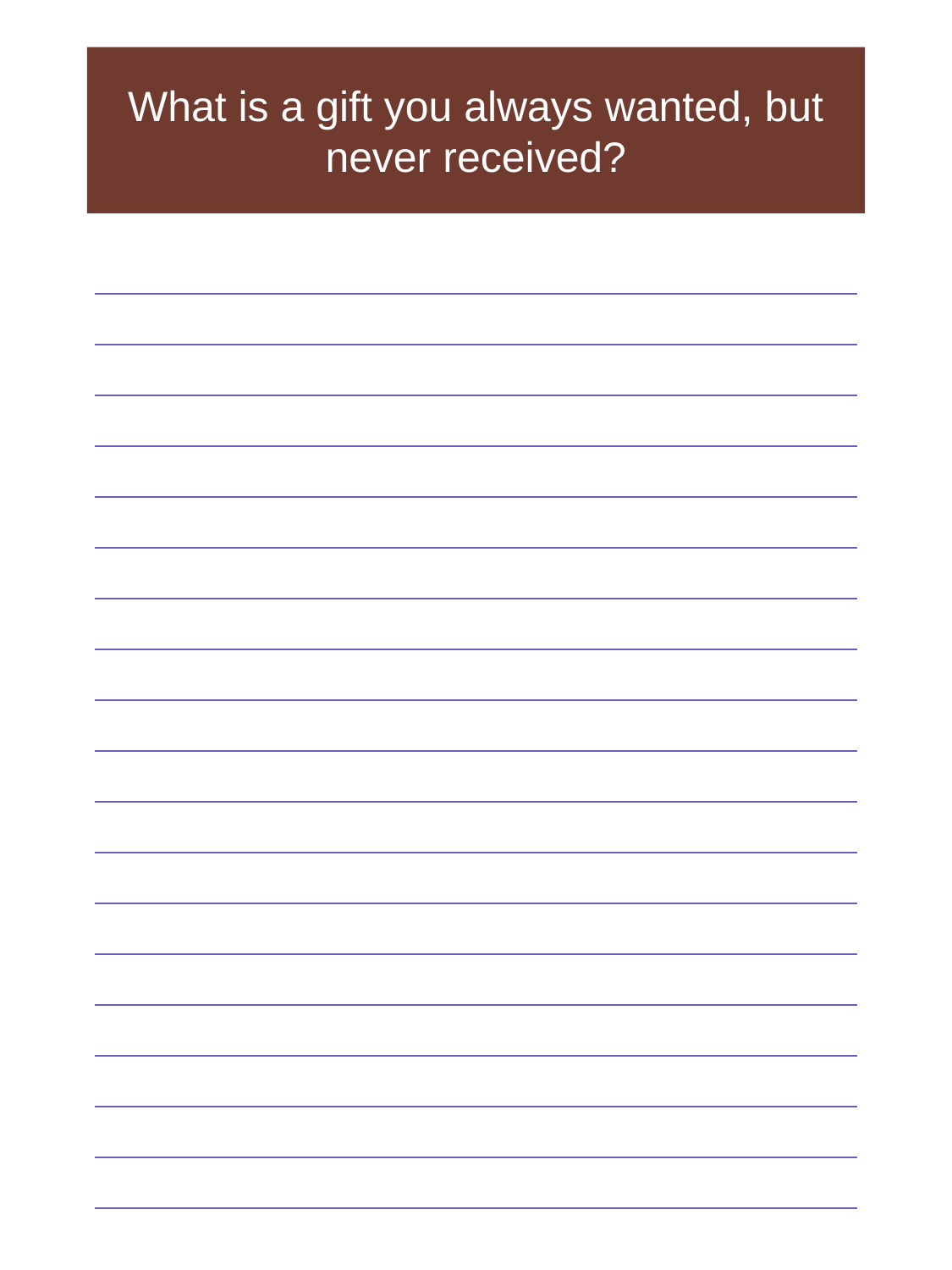

What is a gift you always wanted, but never received?
|  |
| --- |
|  |
|  |
|  |
|  |
|  |
|  |
|  |
|  |
|  |
|  |
|  |
|  |
|  |
|  |
|  |
|  |
|  |